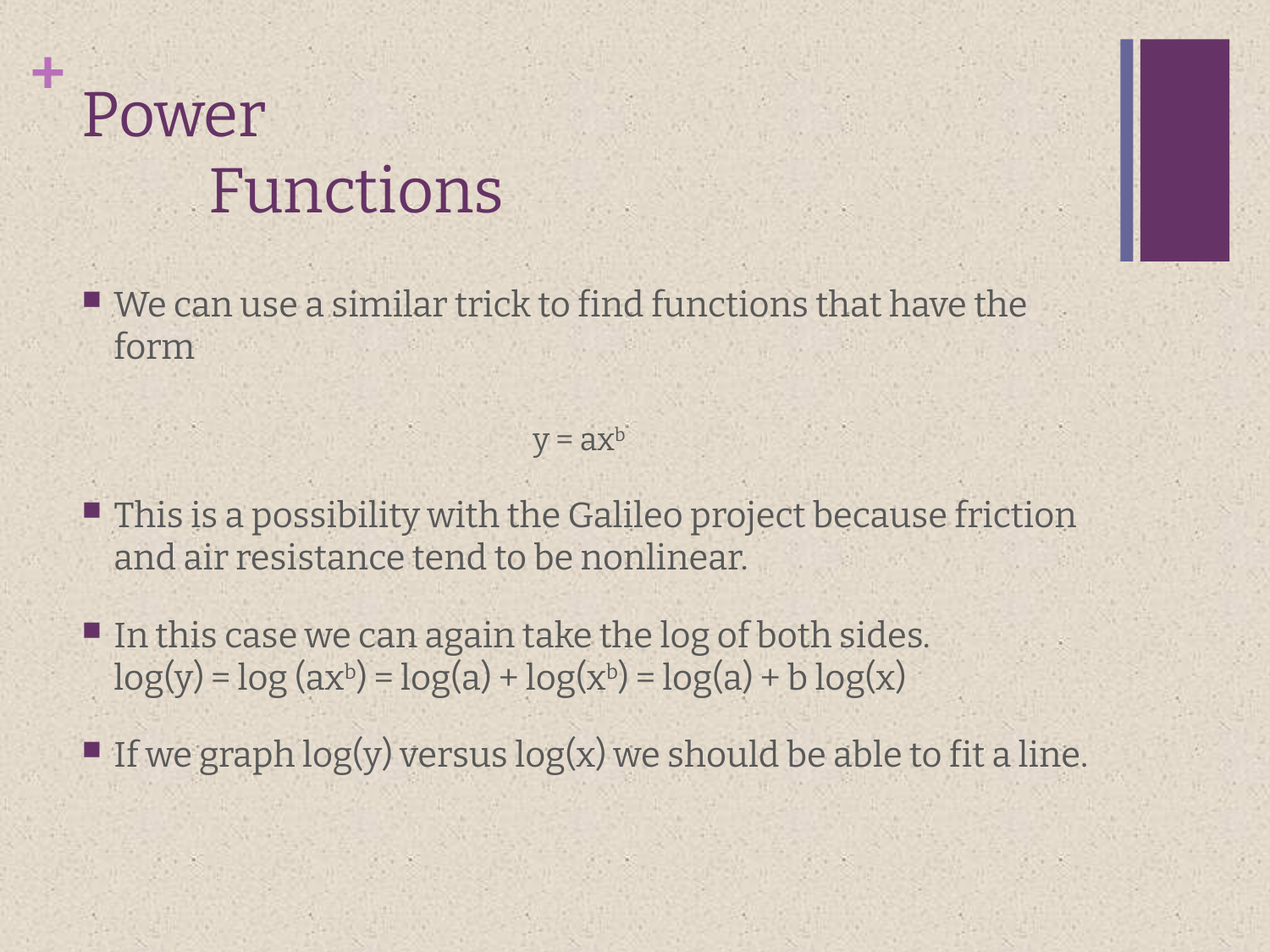

# Power Functions
We can use a similar trick to find functions that have the form
			      y = axb
This is a possibility with the Galileo project because friction and air resistance tend to be nonlinear.
In this case we can again take the log of both sides.
log(y) = log (axb) = log(a) + log(xb) = log(a) + b log(x)
If we graph log(y) versus log(x) we should be able to fit a line.